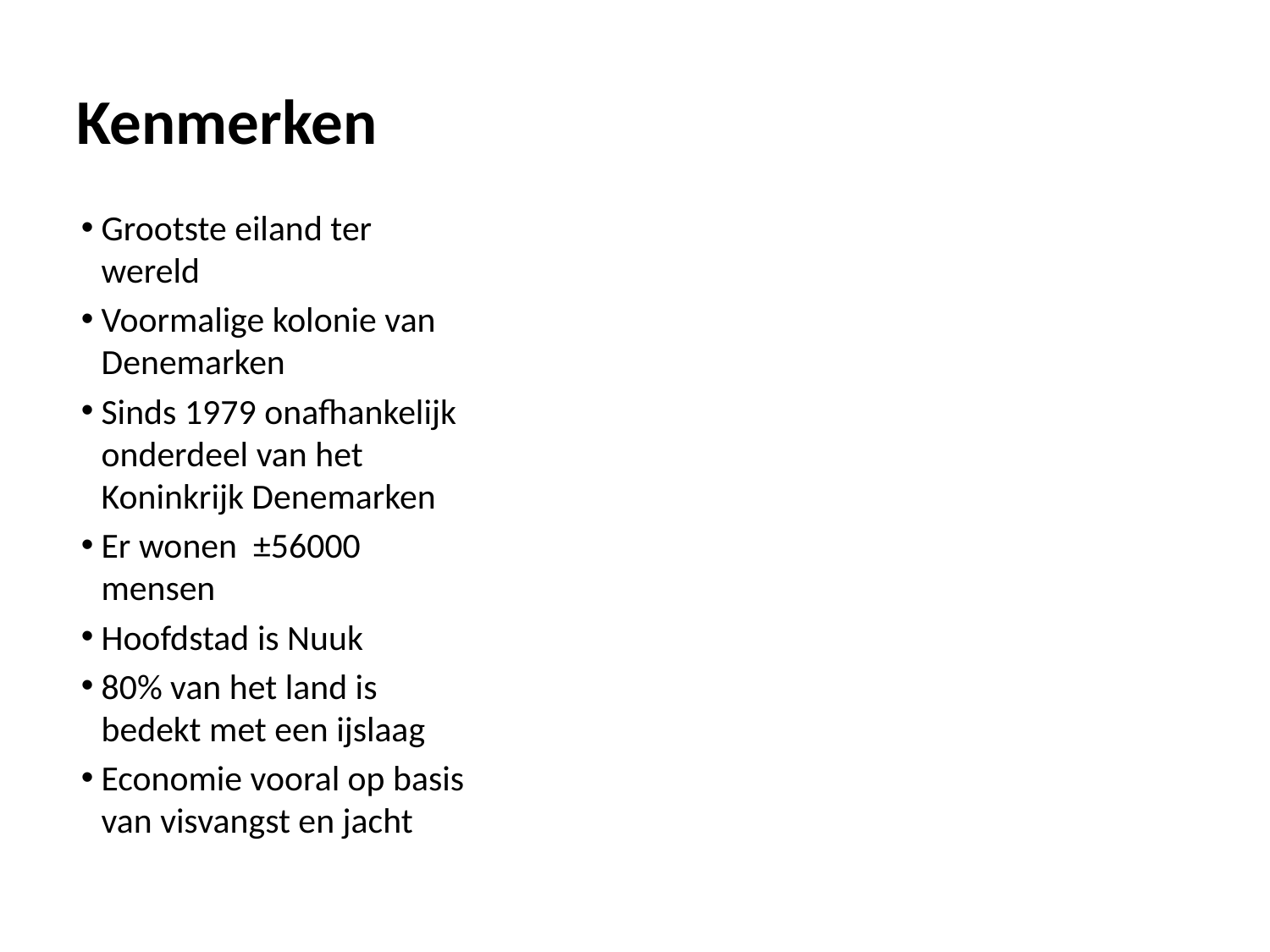

# Kenmerken

Grootste eiland ter wereld
Voormalige kolonie van Denemarken
Sinds 1979 onafhankelijk onderdeel van het Koninkrijk Denemarken
Er wonen  ±56000 mensen
Hoofdstad is Nuuk
80% van het land is bedekt met een ijslaag
Economie vooral op basis van visvangst en jacht